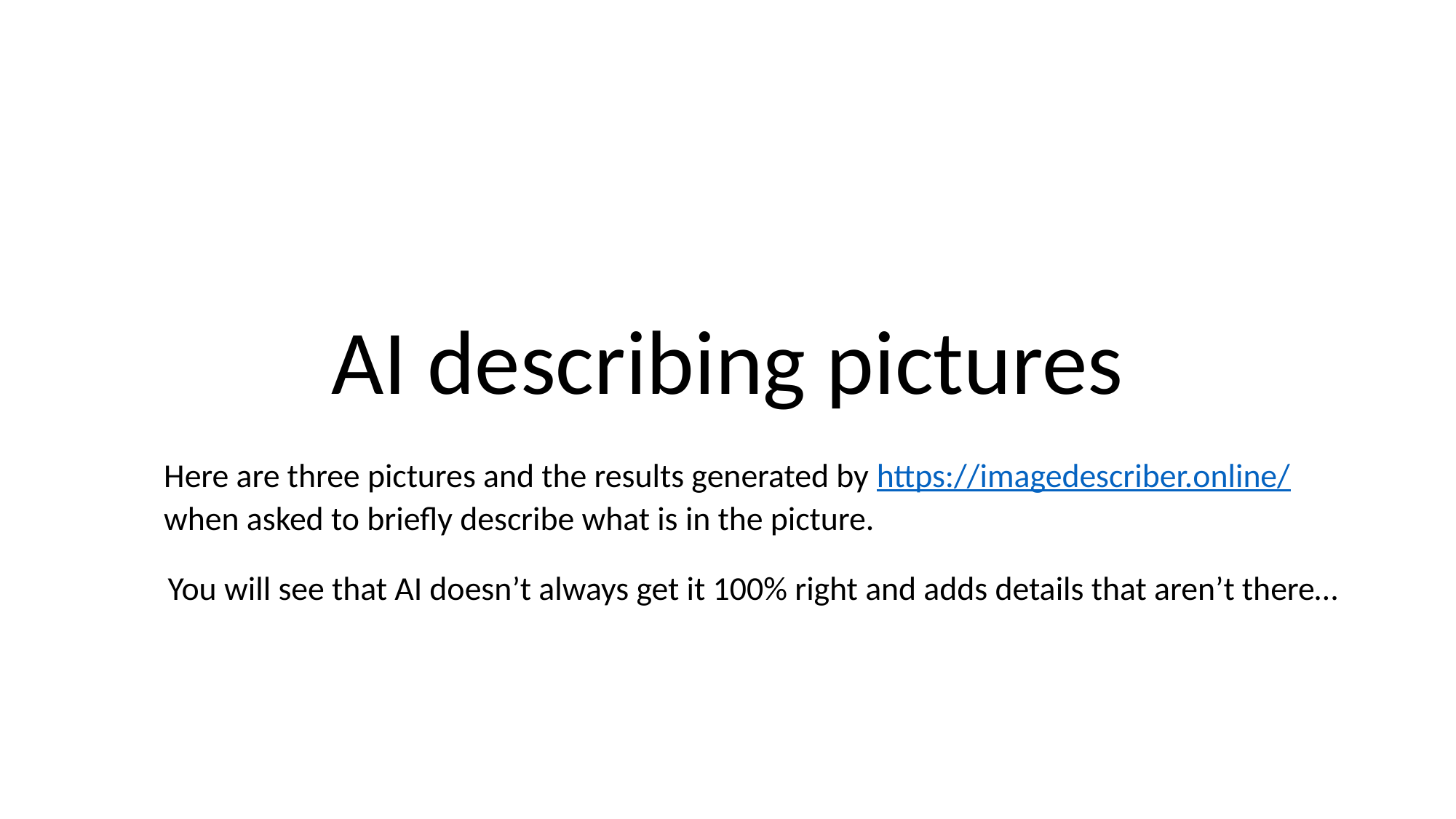

# AI describing pictures
Here are three pictures and the results generated by https://imagedescriber.online/ when asked to briefly describe what is in the picture.
You will see that AI doesn’t always get it 100% right and adds details that aren’t there…